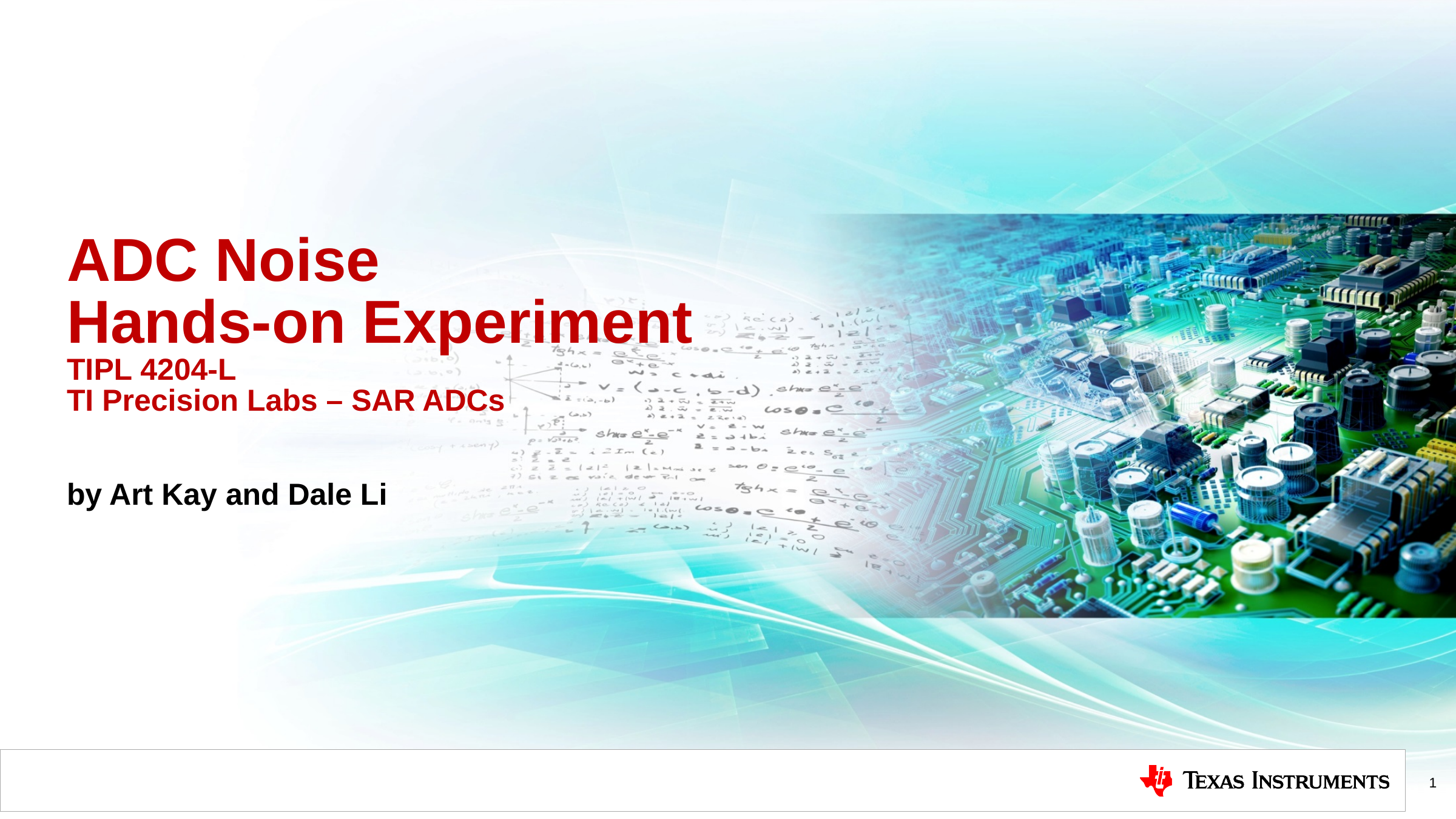

# ADC Noise Hands-on Experiment TIPL 4204-L TI Precision Labs – SAR ADCs
by Art Kay and Dale Li
1